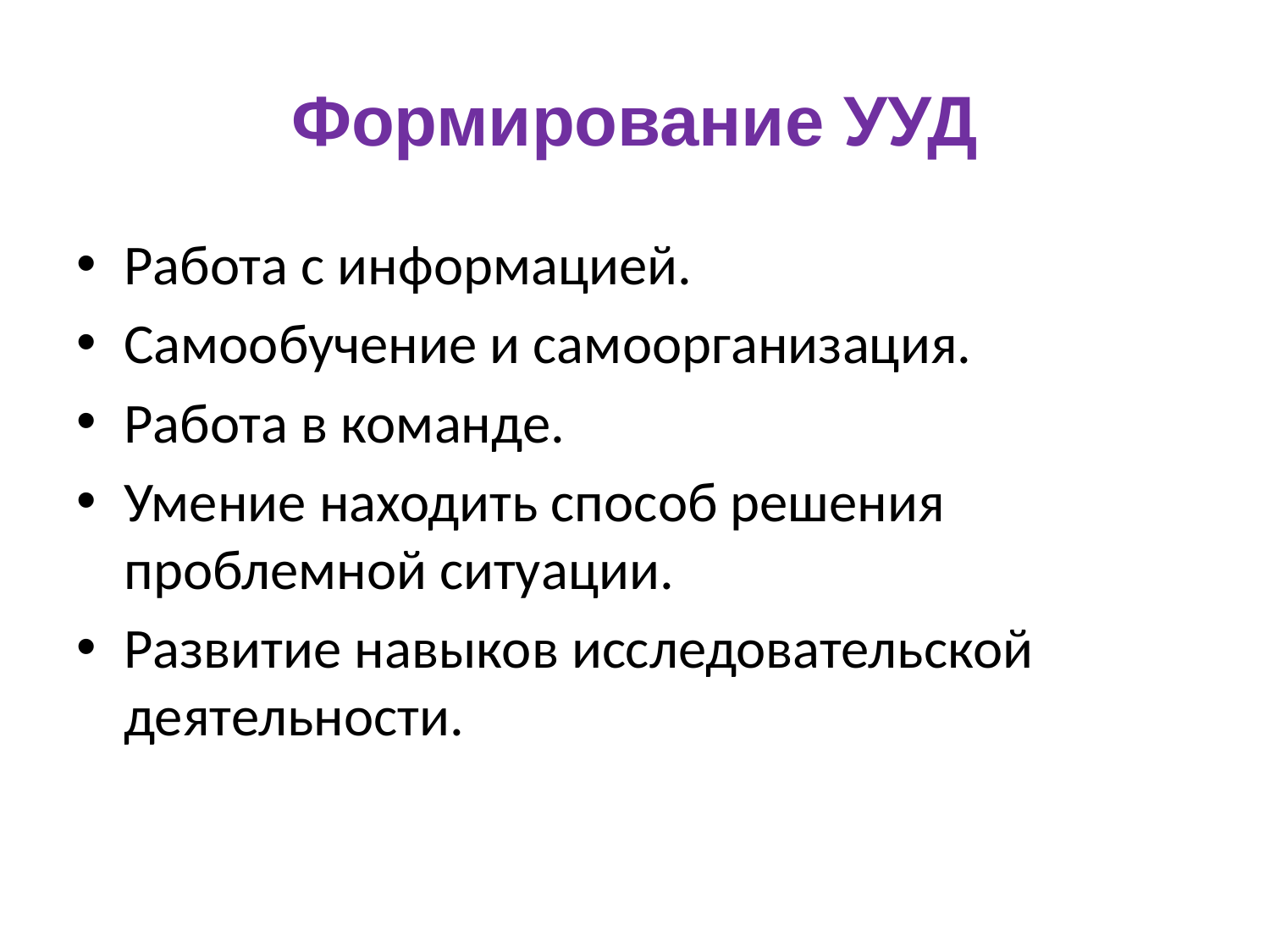

# Формирование УУД
Работа с информацией.
Самообучение и самоорганизация.
Работа в команде.
Умение находить способ решения проблемной ситуации.
Развитие навыков исследовательской деятельности.